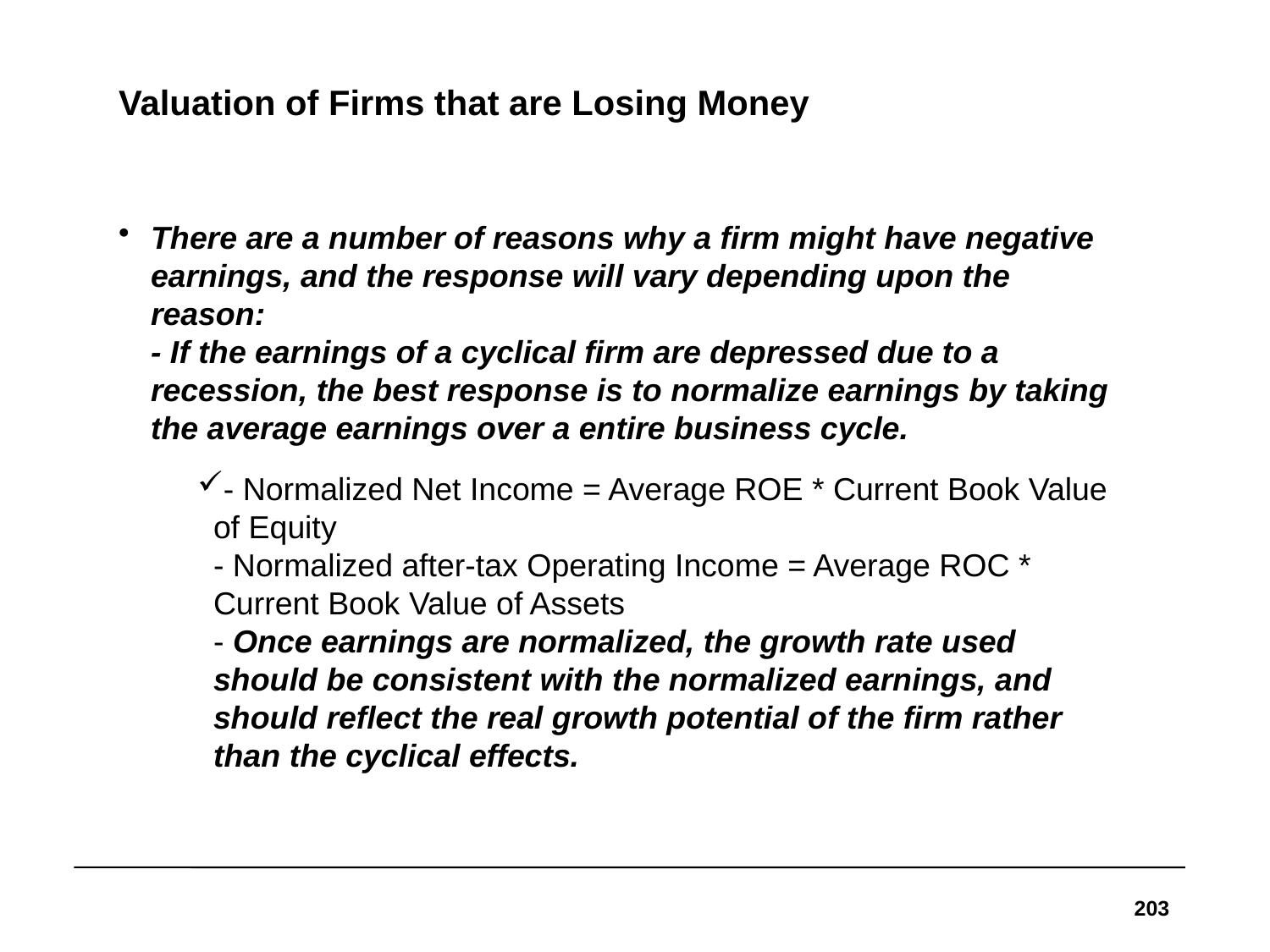

# Valuation of Firms that are Losing Money
There are a number of reasons why a firm might have negative earnings, and the response will vary depending upon the reason:
- If the earnings of a cyclical firm are depressed due to a recession, the best response is to normalize earnings by taking the average earnings over a entire business cycle.
- Normalized Net Income = Average ROE * Current Book Value of Equity
- Normalized after-tax Operating Income = Average ROC * Current Book Value of Assets
- Once earnings are normalized, the growth rate used should be consistent with the normalized earnings, and should reflect the real growth potential of the firm rather than the cyclical effects.